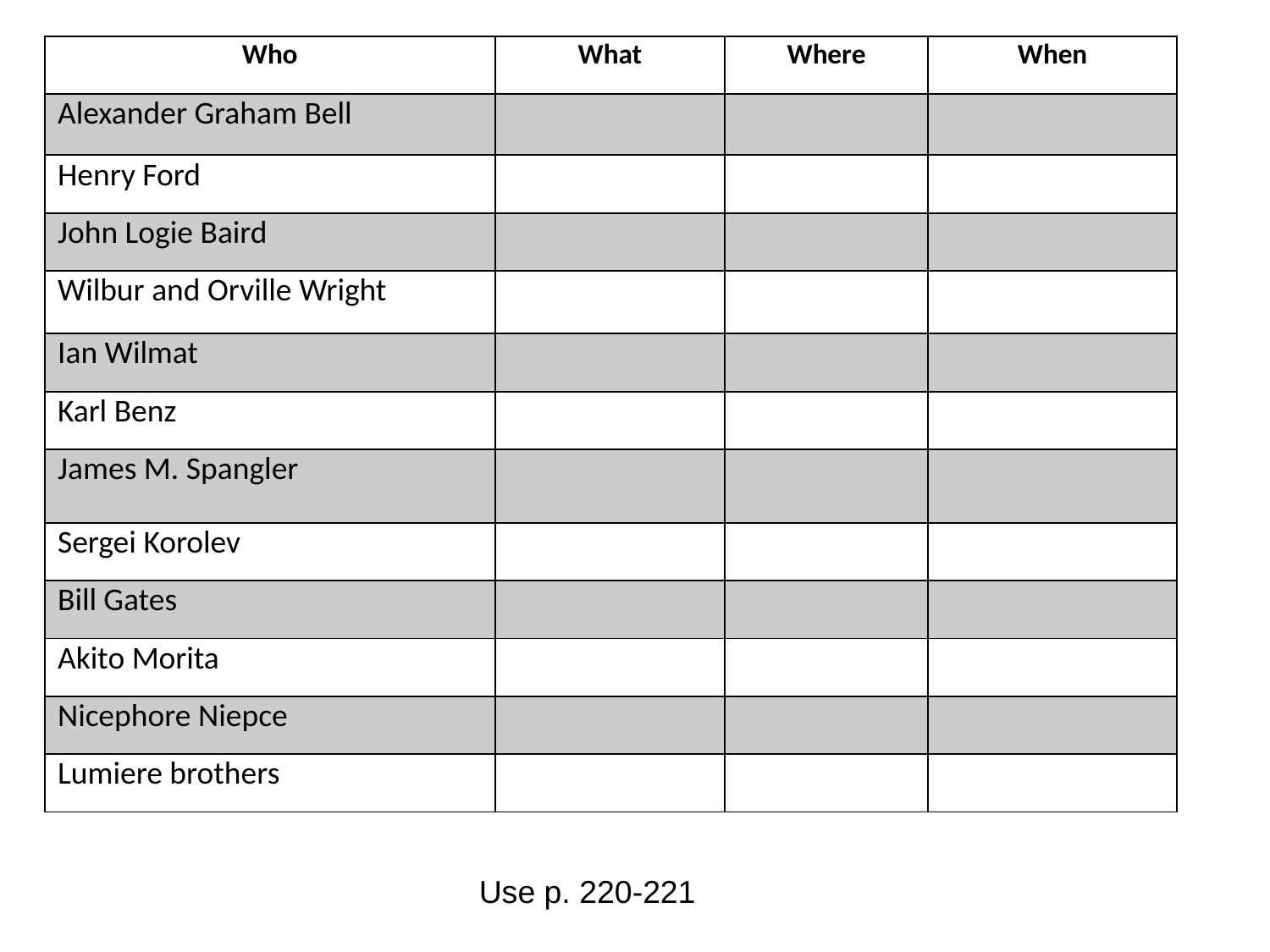

| Who | What | Where | When |
| --- | --- | --- | --- |
| Alexander Graham Bell |  |  |  |
| Henry Ford |  |  |  |
| John Logie Baird |  |  |  |
| Wilbur and Orville Wright |  |  |  |
| Ian Wilmat |  |  |  |
| Karl Benz |  |  |  |
| James M. Spangler |  |  |  |
| Sergei Korolev |  |  |  |
| Bill Gates |  |  |  |
| Akito Morita |  |  |  |
| Nicephore Niepce |  |  |  |
| Lumiere brothers |  |  |  |
Use p. 220-221